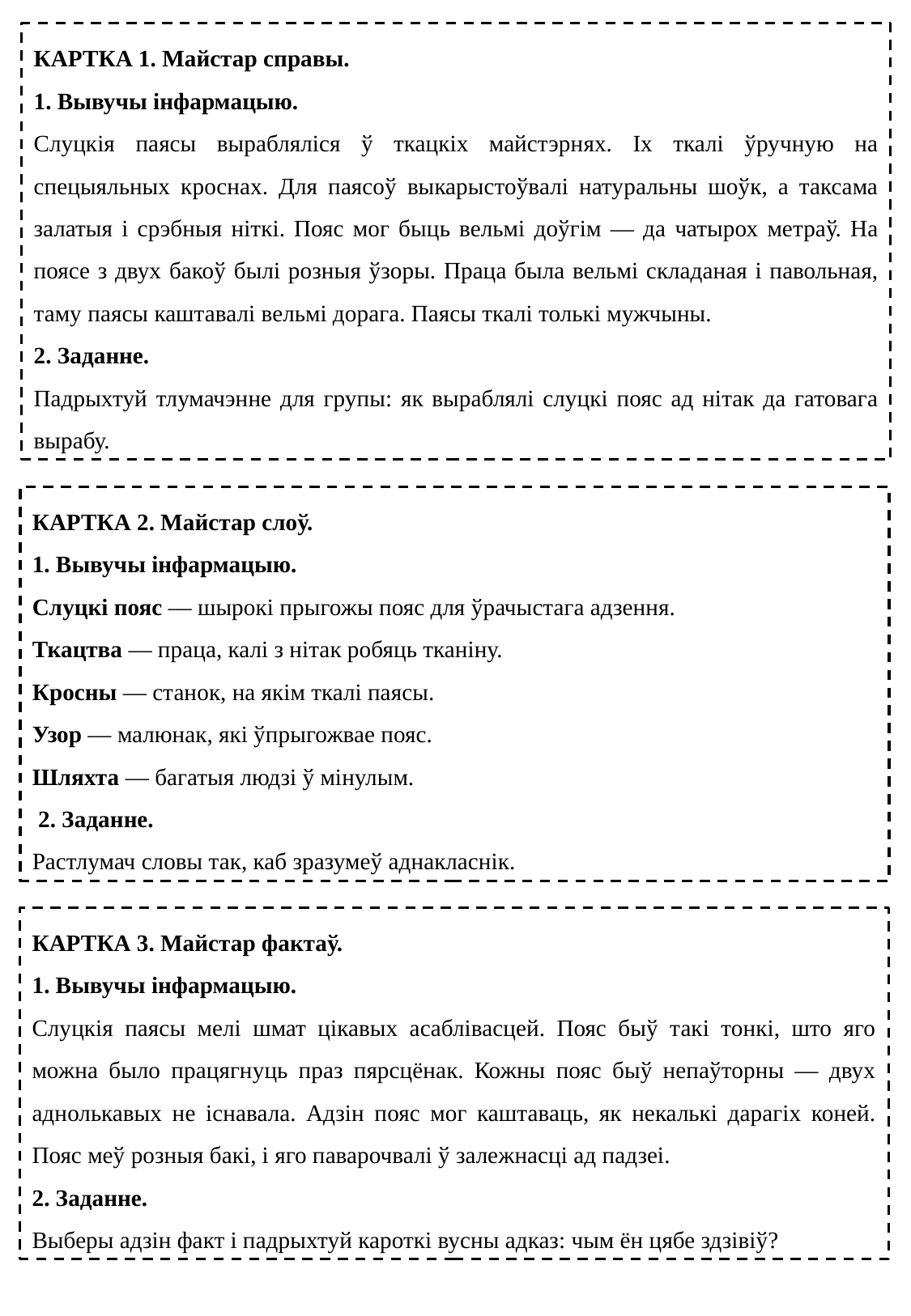

КАРТКА 1. Майстар справы.
1. Вывучы інфармацыю.
Слуцкія паясы вырабляліся ў ткацкіх майстэрнях. Іх ткалі ўручную на спецыяльных кроснах. Для паясоў выкарыстоўвалі натуральны шоўк, а таксама залатыя і срэбныя ніткі. Пояс мог быць вельмі доўгім — да чатырох метраў. На поясе з двух бакоў былі розныя ўзоры. Праца была вельмі складаная і павольная, таму паясы каштавалі вельмі дорага. Паясы ткалі толькі мужчыны.
2. Заданне.
Падрыхтуй тлумачэнне для групы: як выраблялі слуцкі пояс ад нітак да гатовага вырабу.
КАРТКА 2. Майстар слоў.
1. Вывучы інфармацыю.
Слуцкі пояс — шырокі прыгожы пояс для ўрачыстага адзення.
Ткацтва — праца, калі з нітак робяць тканіну.
Кросны — станок, на якім ткалі паясы.
Узор — малюнак, які ўпрыгожвае пояс.
Шляхта — багатыя людзі ў мінулым.
 2. Заданне.
Растлумач словы так, каб зразумеў аднакласнік.
КАРТКА 3. Майстар фактаў.
1. Вывучы інфармацыю.
Слуцкія паясы мелі шмат цікавых асаблівасцей. Пояс быў такі тонкі, што яго можна было працягнуць праз пярсцёнак. Кожны пояс быў непаўторны — двух аднолькавых не існавала. Адзін пояс мог каштаваць, як некалькі дарагіх коней.
Пояс меў розныя бакі, і яго паварочвалі ў залежнасці ад падзеі.
2. Заданне.
Выберы адзін факт і падрыхтуй кароткі вусны адказ: чым ён цябе здзівіў?